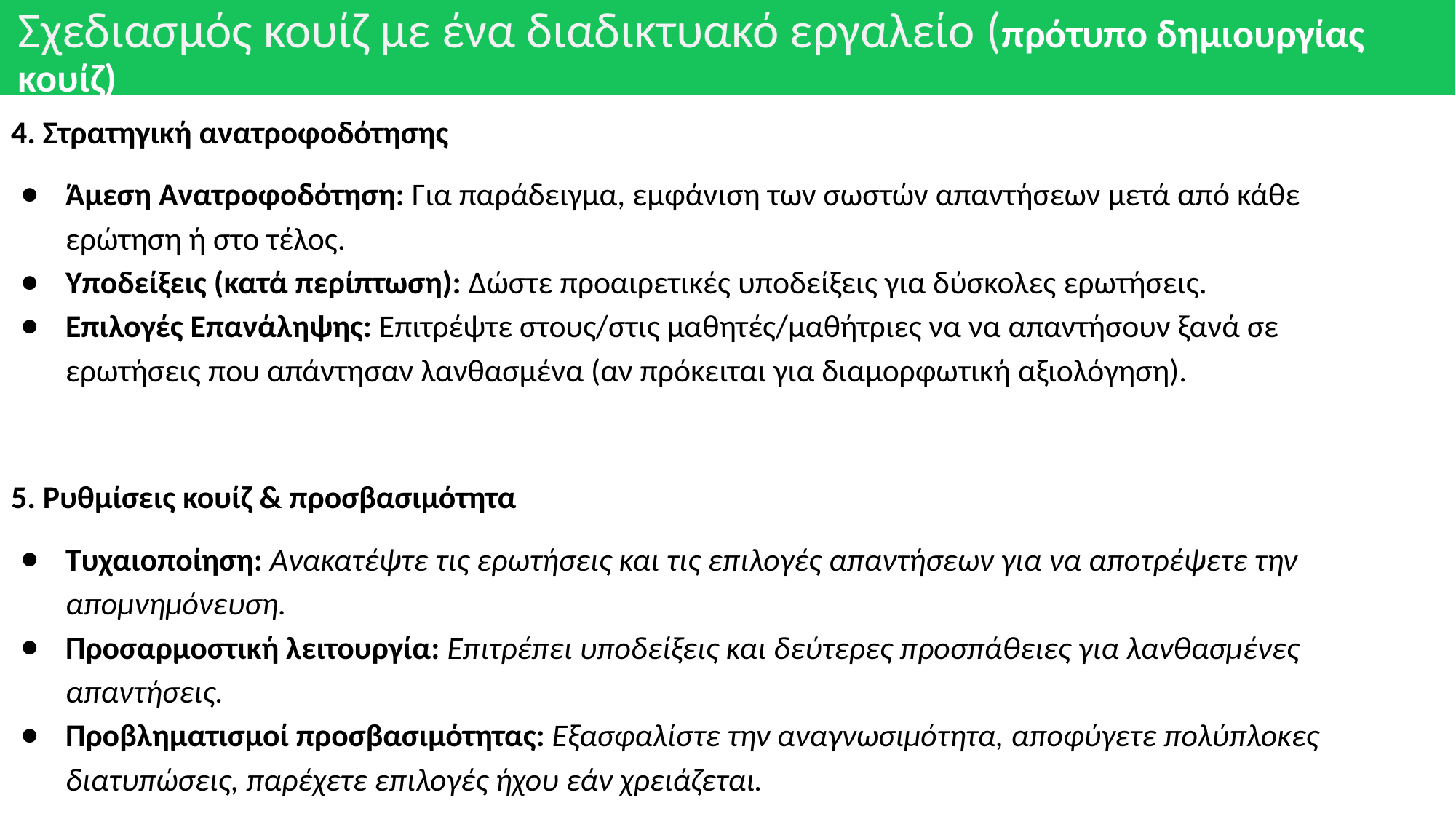

# Σχεδιασμός κουίζ με ένα διαδικτυακό εργαλείο (πρότυπο δημιουργίας κουίζ)
4. Στρατηγική ανατροφοδότησης
Άμεση Ανατροφοδότηση: Για παράδειγμα, εμφάνιση των σωστών απαντήσεων μετά από κάθε ερώτηση ή στο τέλος.
Υποδείξεις (κατά περίπτωση): Δώστε προαιρετικές υποδείξεις για δύσκολες ερωτήσεις.
Επιλογές Επανάληψης: Επιτρέψτε στους/στις μαθητές/μαθήτριες να να απαντήσουν ξανά σε ερωτήσεις που απάντησαν λανθασμένα (αν πρόκειται για διαμορφωτική αξιολόγηση).

5. Ρυθμίσεις κουίζ & προσβασιμότητα
Τυχαιοποίηση: Ανακατέψτε τις ερωτήσεις και τις επιλογές απαντήσεων για να αποτρέψετε την απομνημόνευση.
Προσαρμοστική λειτουργία: Επιτρέπει υποδείξεις και δεύτερες προσπάθειες για λανθασμένες απαντήσεις.
Προβληματισμοί προσβασιμότητας: Εξασφαλίστε την αναγνωσιμότητα, αποφύγετε πολύπλοκες διατυπώσεις, παρέχετε επιλογές ήχου εάν χρειάζεται.